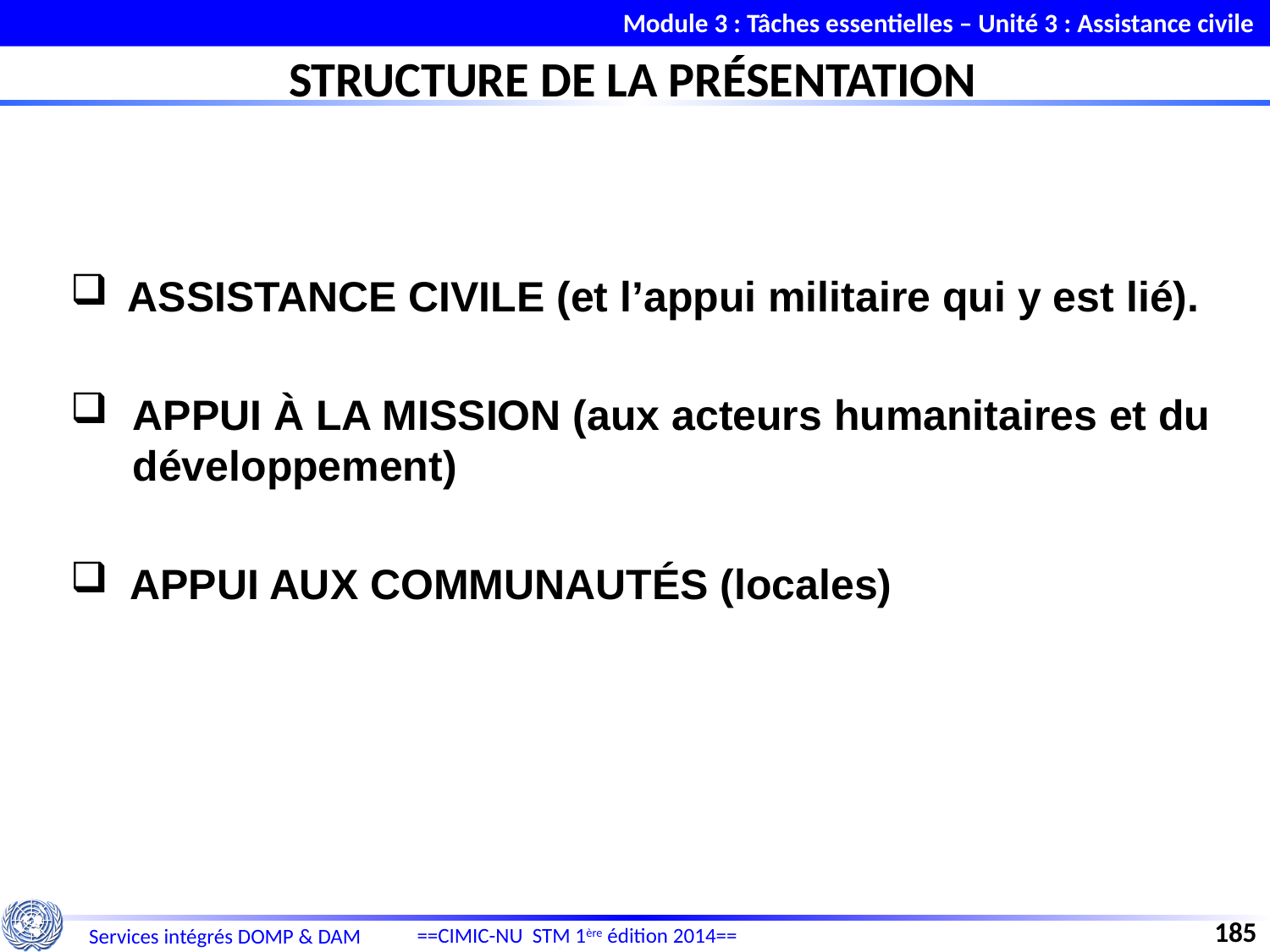

Module 3 : Tâches essentielles – Unité 3 : Assistance civile
STRUCTURE DE LA PRÉSENTATION

 ASSISTANCE CIVILE (et l’appui militaire qui y est lié).

APPUI À LA MISSION (aux acteurs humanitaires et du développement)

 APPUI AUX COMMUNAUTÉS (locales)
185
==CIMIC-NU  STM 1ère édition 2014==
Services intégrés DOMP & DAM